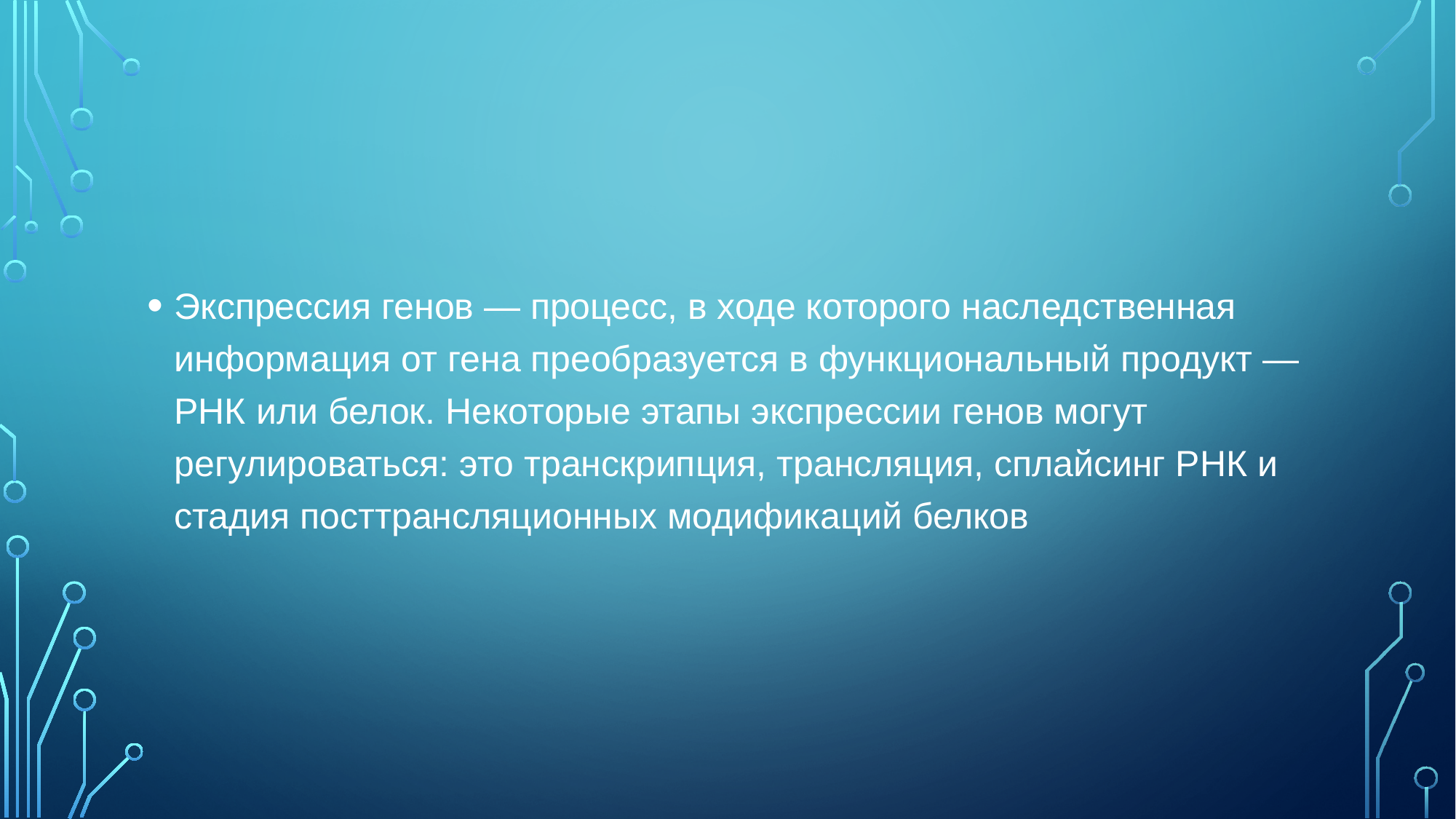

#
Экспрессия генов — процесс, в ходе которого наследственная информация от гена преобразуется в функциональный продукт — РНК или белок. Некоторые этапы экспрессии генов могут регулироваться: это транскрипция, трансляция, сплайсинг РНК и стадия посттрансляционных модификаций белков